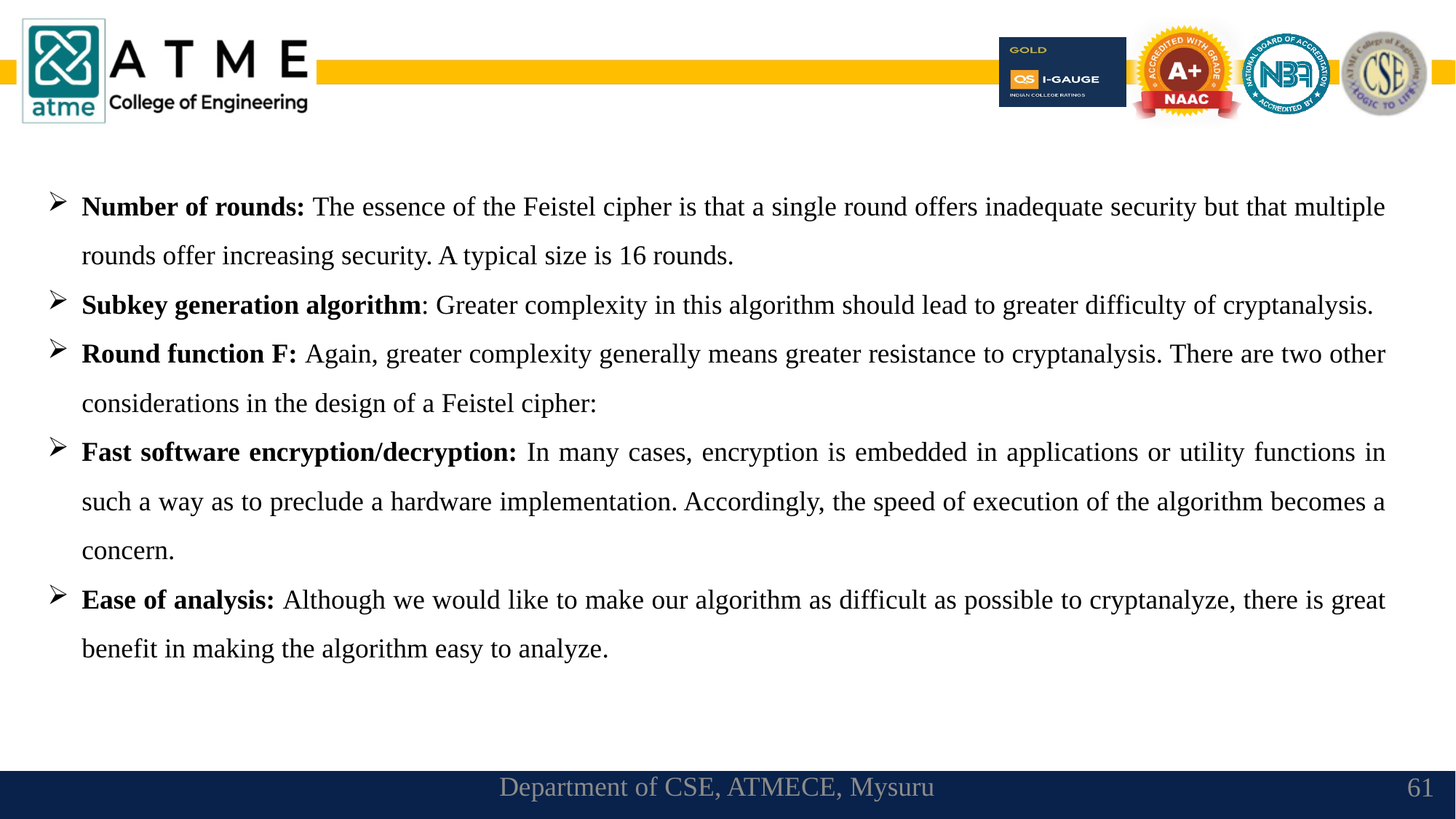

Number of rounds: The essence of the Feistel cipher is that a single round offers inadequate security but that multiple rounds offer increasing security. A typical size is 16 rounds.
Subkey generation algorithm: Greater complexity in this algorithm should lead to greater difficulty of cryptanalysis.
Round function F: Again, greater complexity generally means greater resistance to cryptanalysis. There are two other considerations in the design of a Feistel cipher:
Fast software encryption/decryption: In many cases, encryption is embedded in applications or utility functions in such a way as to preclude a hardware implementation. Accordingly, the speed of execution of the algorithm becomes a concern.
Ease of analysis: Although we would like to make our algorithm as difficult as possible to cryptanalyze, there is great benefit in making the algorithm easy to analyze.
Department of CSE, ATMECE, Mysuru
61